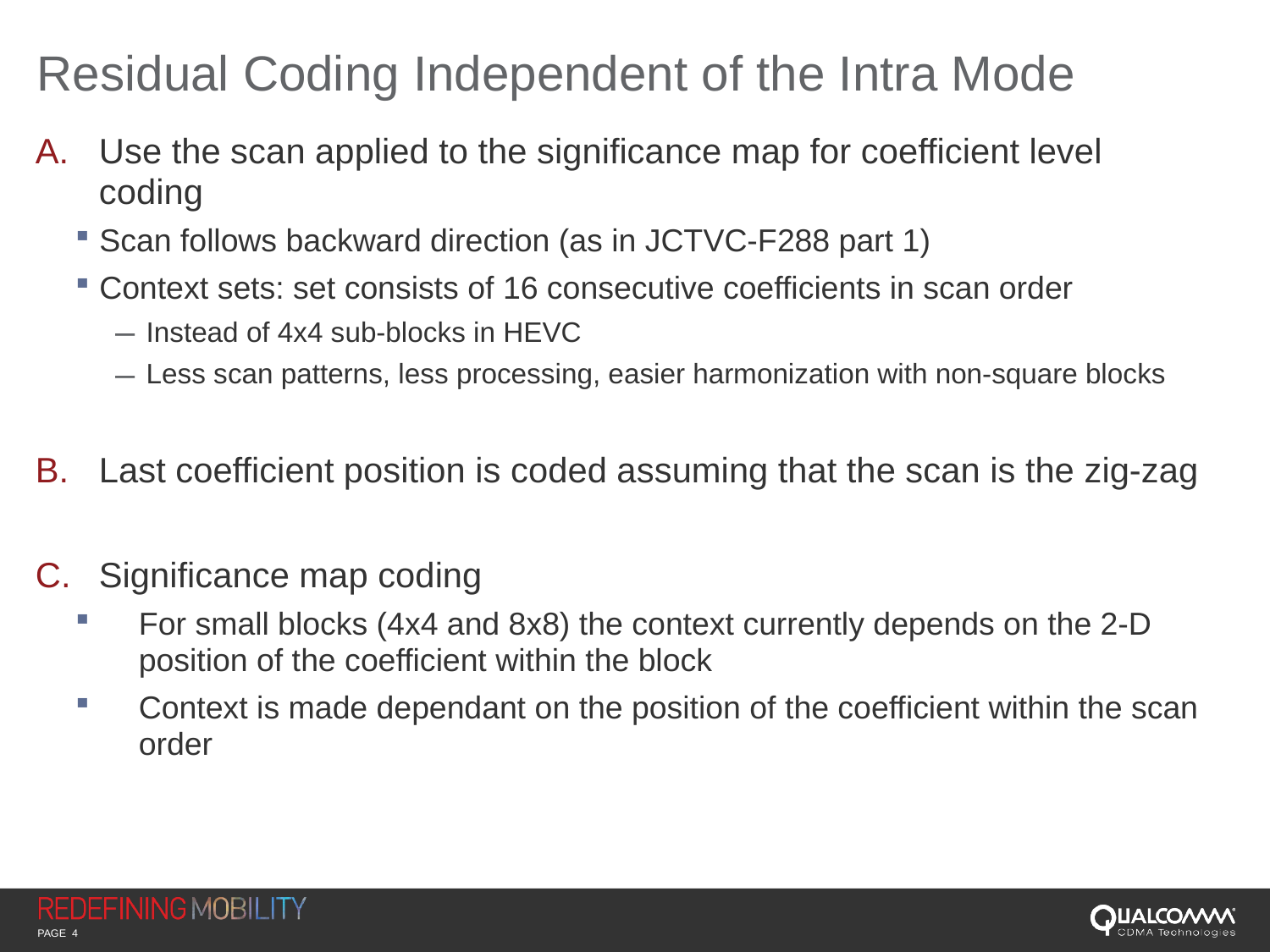

# Residual Coding Independent of the Intra Mode
Use the scan applied to the significance map for coefficient level coding
Scan follows backward direction (as in JCTVC-F288 part 1)
Context sets: set consists of 16 consecutive coefficients in scan order
Instead of 4x4 sub-blocks in HEVC
Less scan patterns, less processing, easier harmonization with non-square blocks

Last coefficient position is coded assuming that the scan is the zig-zag

Significance map coding
For small blocks (4x4 and 8x8) the context currently depends on the 2-D position of the coefficient within the block
Context is made dependant on the position of the coefficient within the scan order